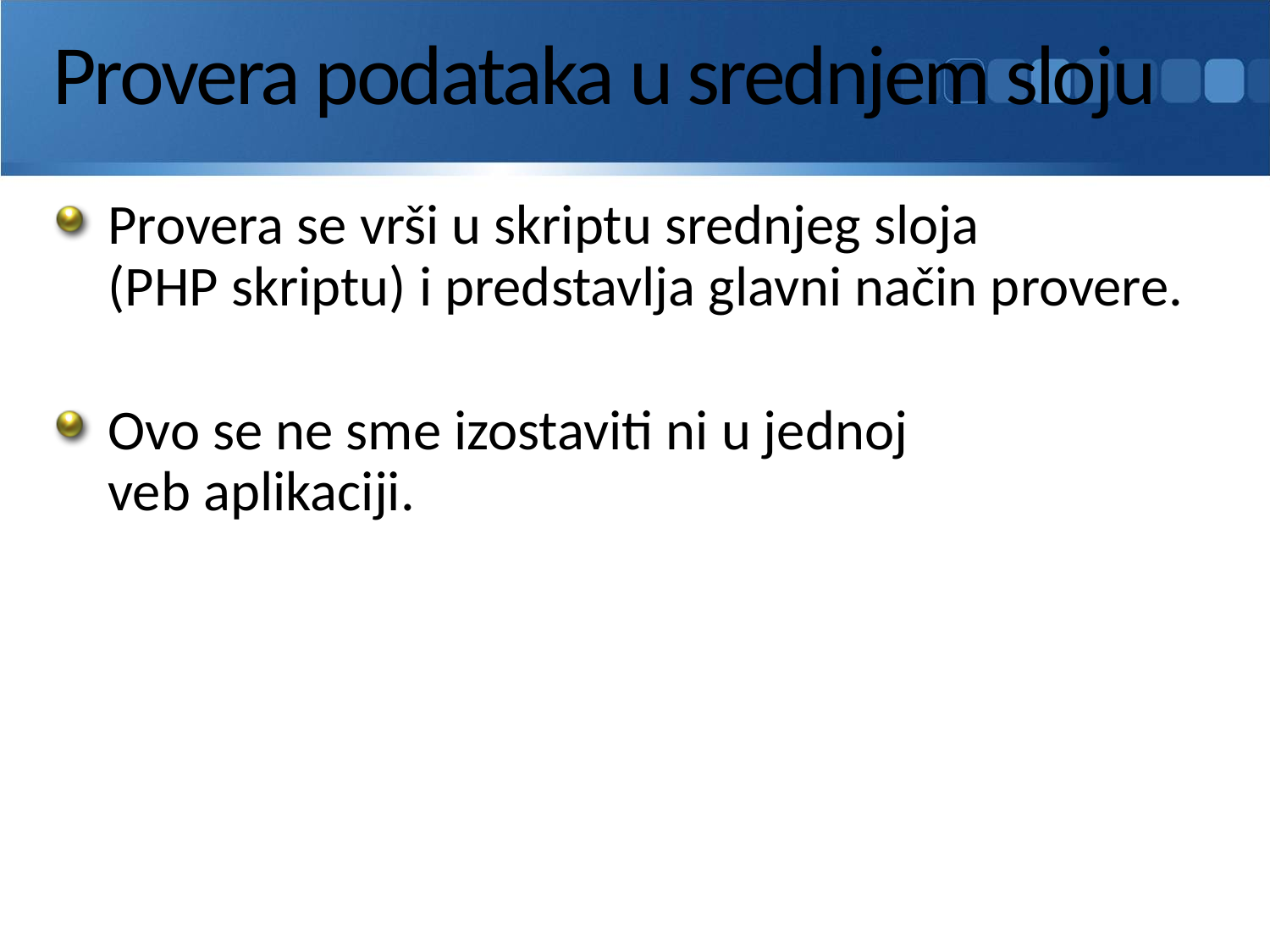

# Provera podataka u srednjem sloju
Provera se vrši u skriptu srednjeg sloja
(PHP skriptu) i predstavlja glavni način provere.

Ovo se ne sme izostaviti ni u jednoj
veb aplikaciji.